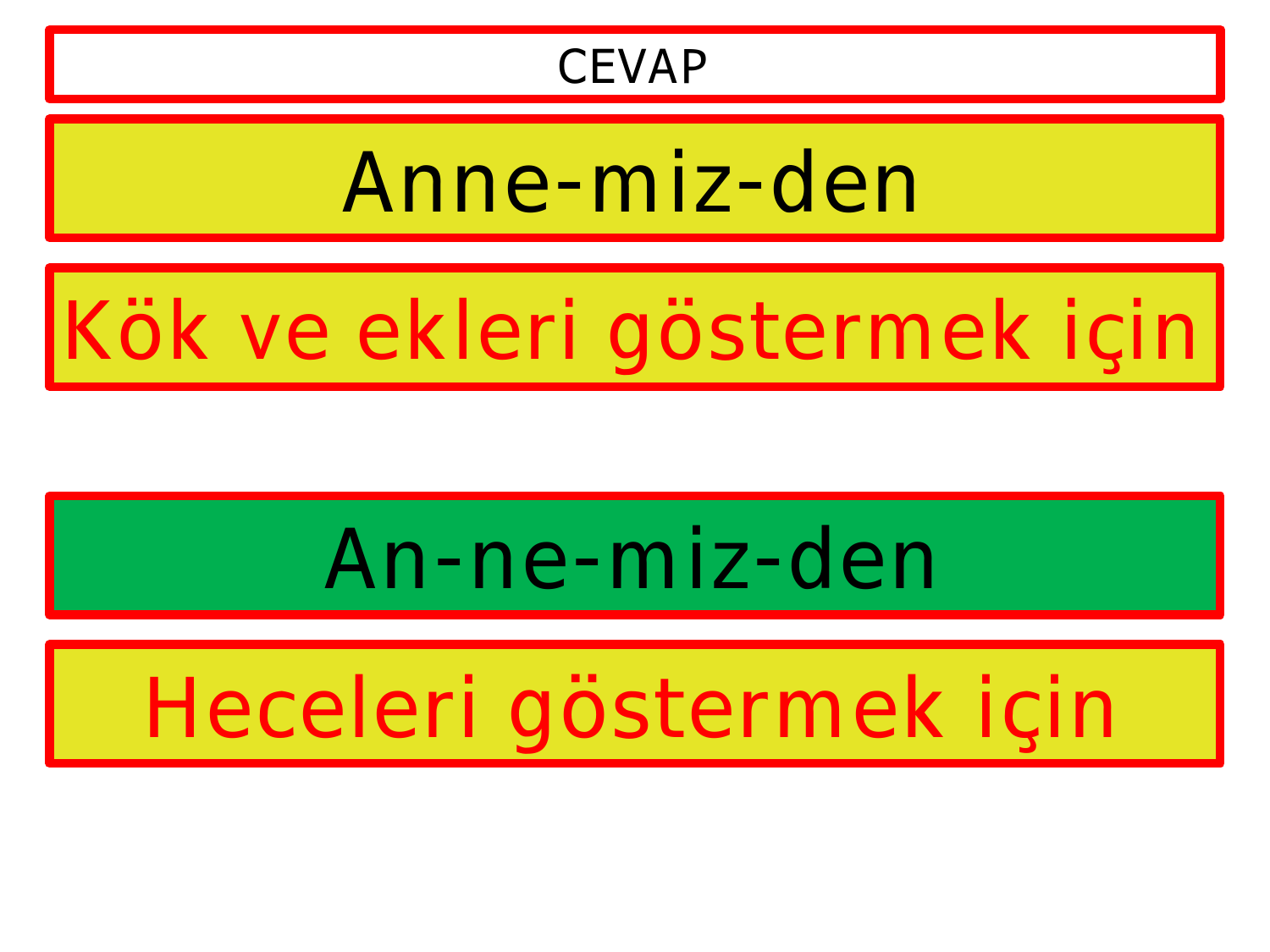

# CEVAP
Anne-miz-den
Kök ve ekleri göstermek için
An-ne-miz-den
Heceleri göstermek için